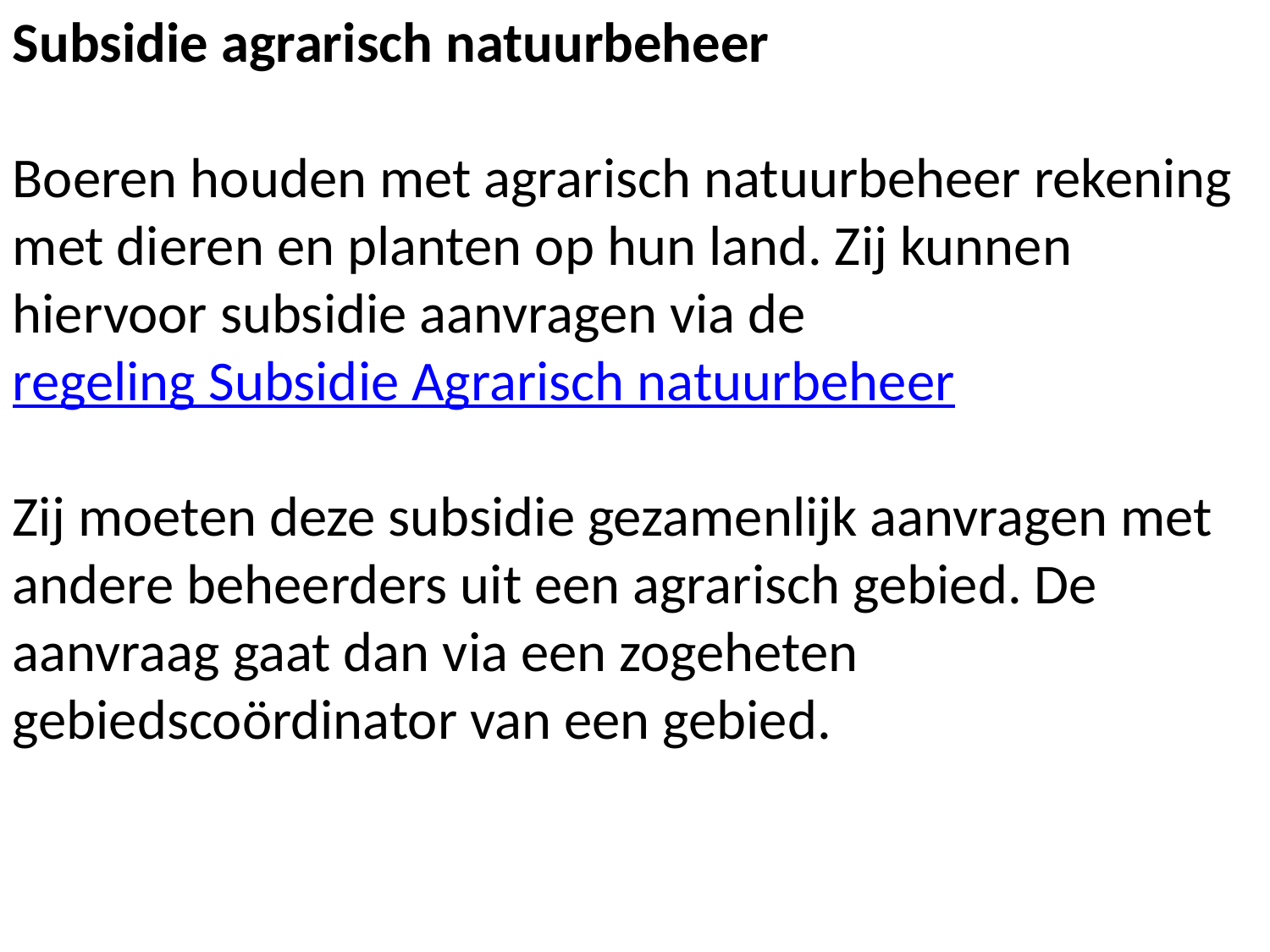

Subsidie agrarisch natuurbeheer

Boeren houden met agrarisch natuurbeheer rekening met dieren en planten op hun land. Zij kunnen hiervoor subsidie aanvragen via de regeling Subsidie Agrarisch natuurbeheer

Zij moeten deze subsidie gezamenlijk aanvragen met andere beheerders uit een agrarisch gebied. De aanvraag gaat dan via een zogeheten gebiedscoördinator van een gebied.